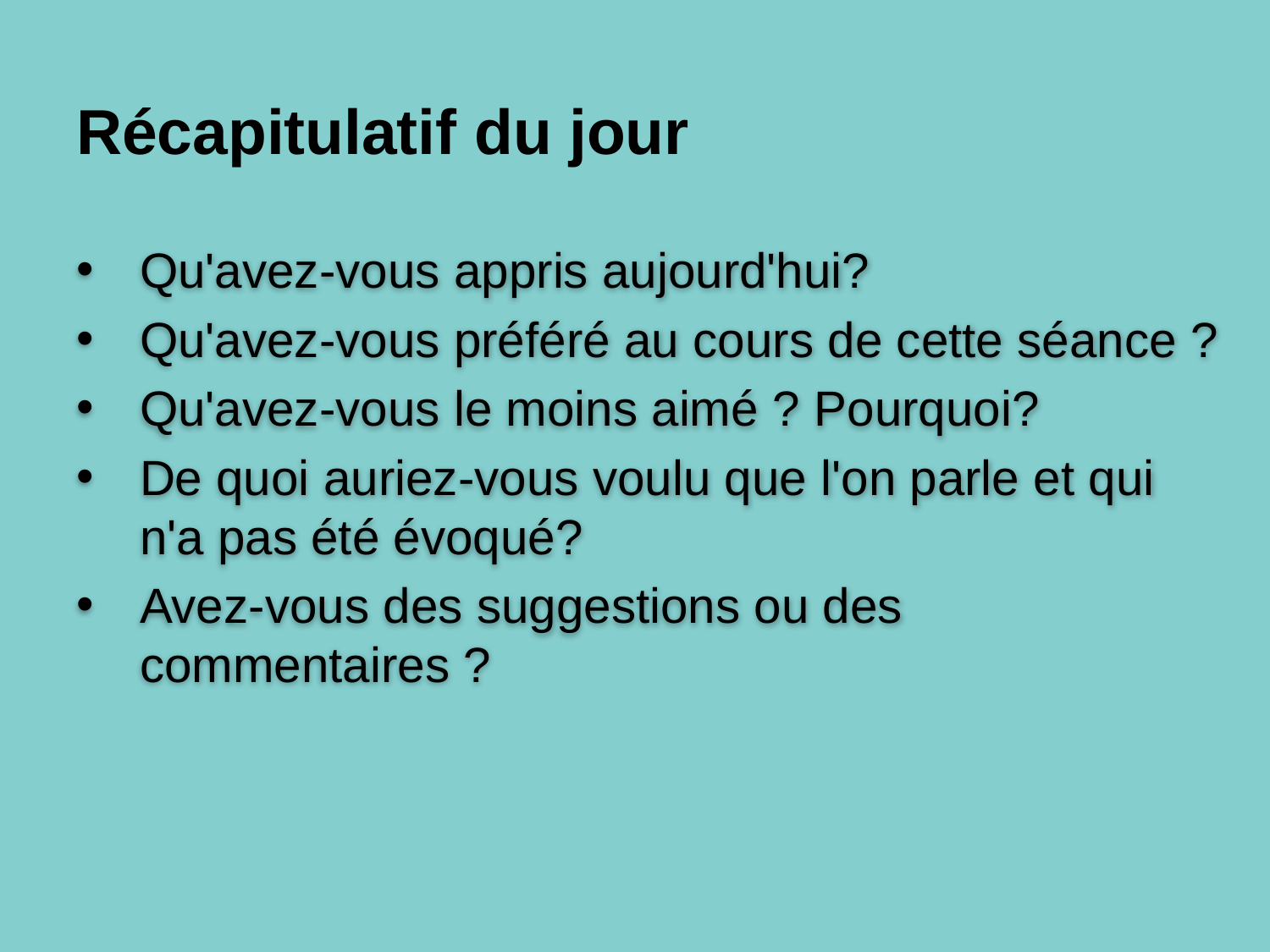

# Récapitulatif du jour
Qu'avez-vous appris aujourd'hui?
Qu'avez-vous préféré au cours de cette séance ?
Qu'avez-vous le moins aimé ? Pourquoi?
De quoi auriez-vous voulu que l'on parle et qui n'a pas été évoqué?
Avez-vous des suggestions ou des commentaires ?